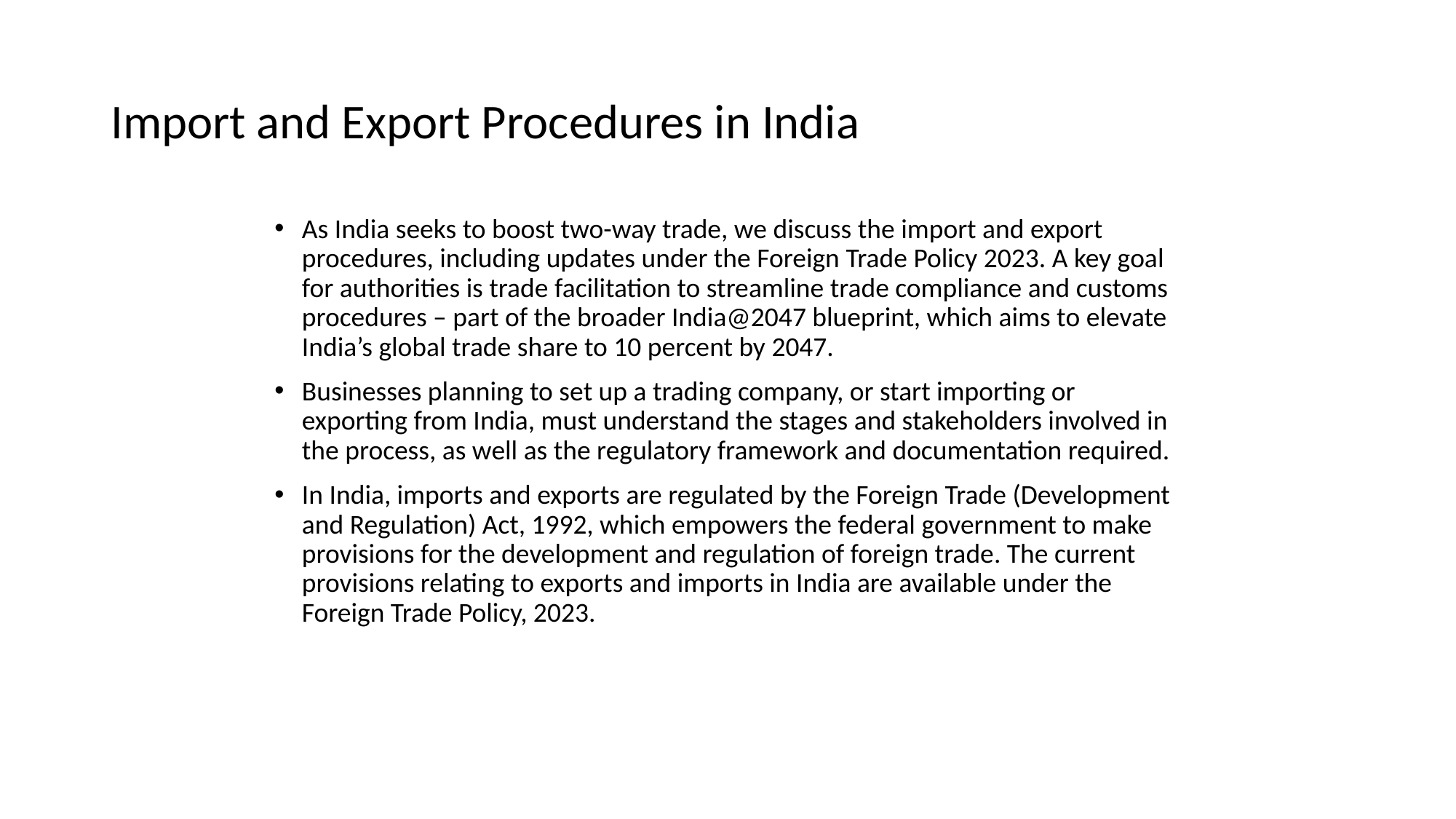

# Import and Export Procedures in India
As India seeks to boost two-way trade, we discuss the import and export procedures, including updates under the Foreign Trade Policy 2023. A key goal for authorities is trade facilitation to streamline trade compliance and customs procedures – part of the broader India@2047 blueprint, which aims to elevate India’s global trade share to 10 percent by 2047.
Businesses planning to set up a trading company, or start importing or exporting from India, must understand the stages and stakeholders involved in the process, as well as the regulatory framework and documentation required.
In India, imports and exports are regulated by the Foreign Trade (Development and Regulation) Act, 1992, which empowers the federal government to make provisions for the development and regulation of foreign trade. The current provisions relating to exports and imports in India are available under the Foreign Trade Policy, 2023.